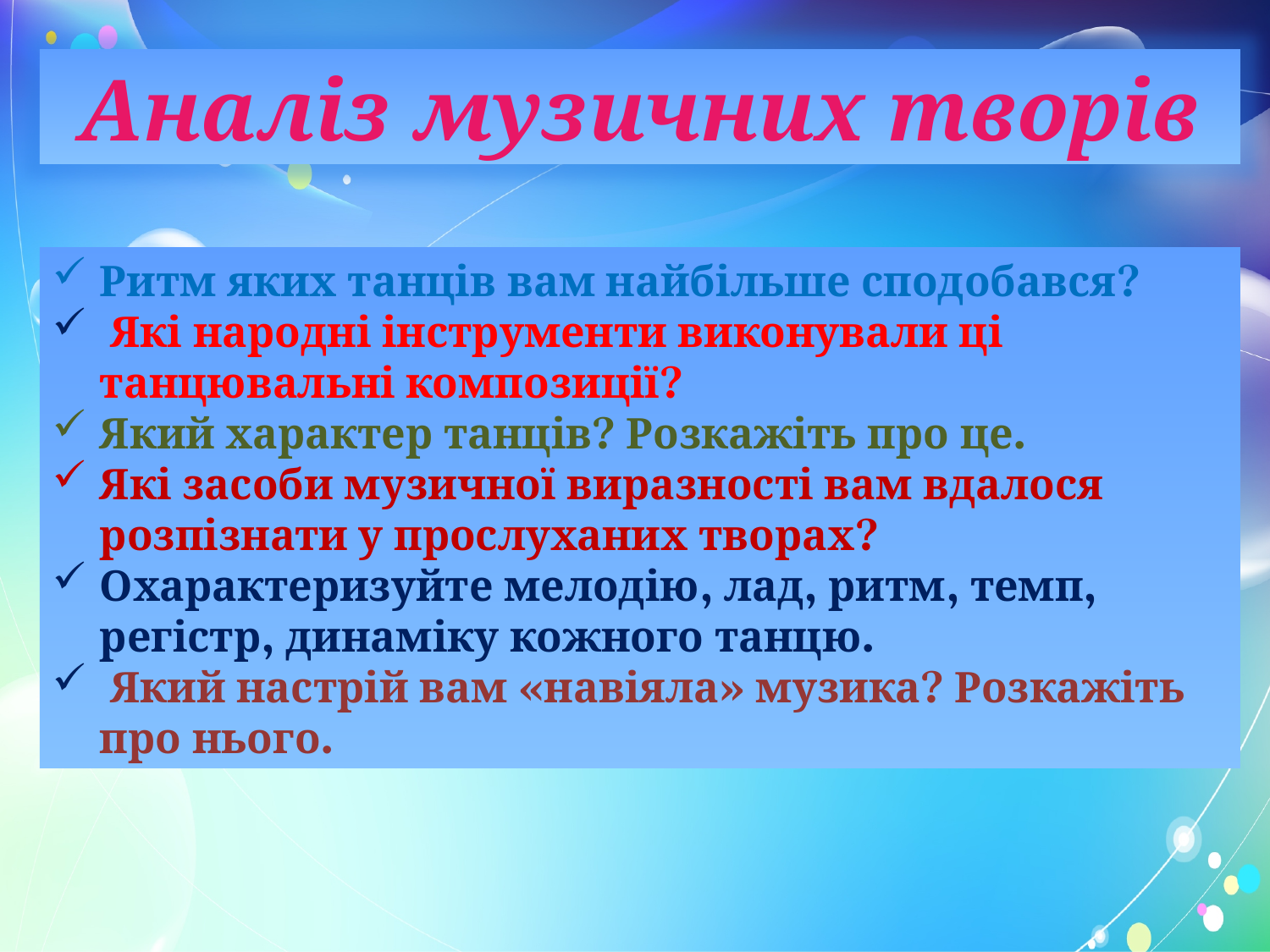

Аналіз музичних творів
Ритм яких танців вам найбільше сподобався?
 Які народні інструменти виконували ці танцювальні композиції?
Який характер танців? Розкажіть про це.
Які засоби музичної виразності вам вдалося розпізнати у прослуханих творах?
Охарактеризуйте мелодію, лад, ритм, темп, регістр, динаміку кожного танцю.
 Який настрій вам «навіяла» музика? Розкажіть про нього.